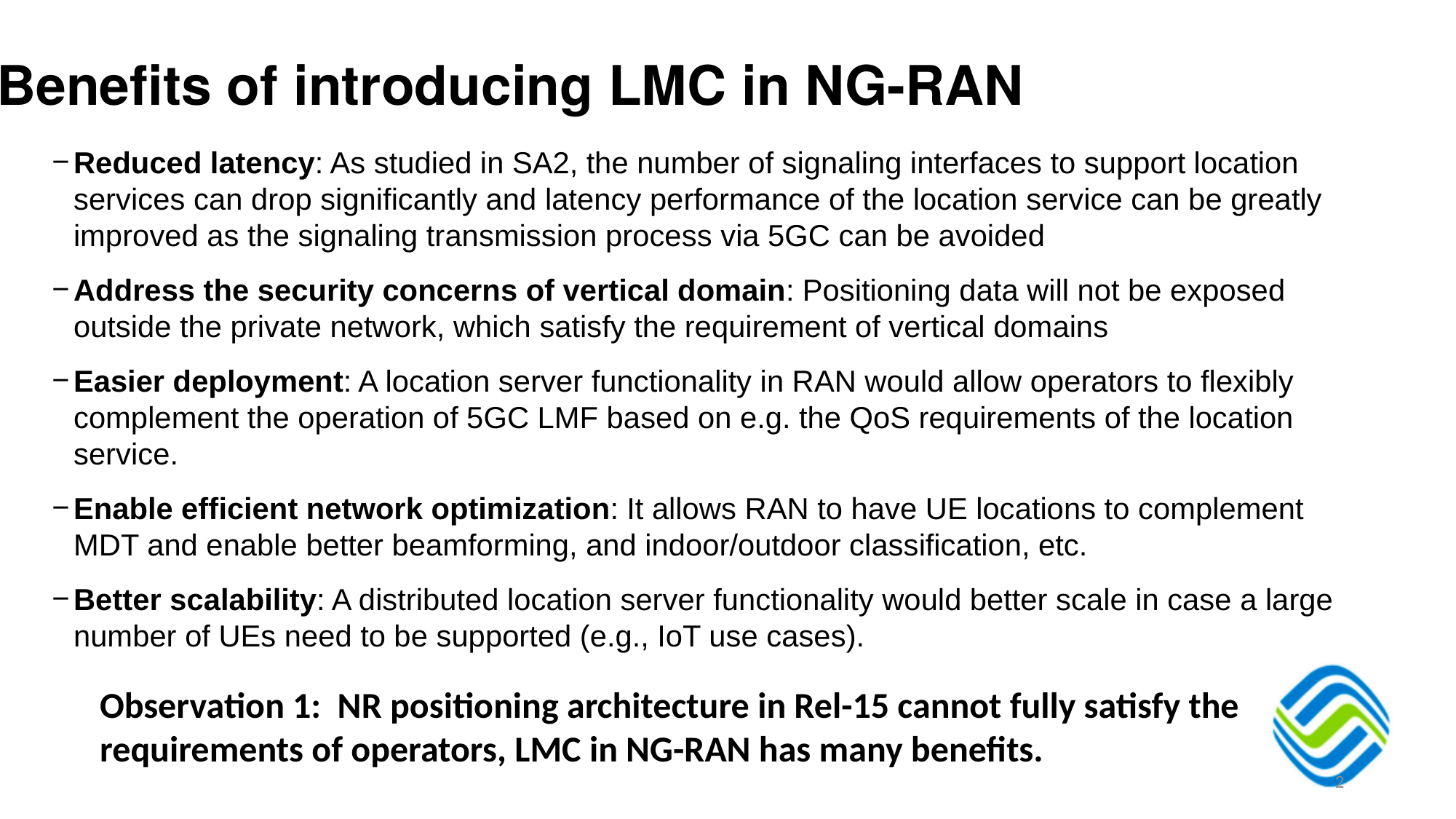

Benefits of introducing LMC in NG-RAN

Reduced latency: As studied in SA2, the number of signaling interfaces to support location services can drop significantly and latency performance of the location service can be greatly improved as the signaling transmission process via 5GC can be avoided
Address the security concerns of vertical domain: Positioning data will not be exposed outside the private network, which satisfy the requirement of vertical domains
Easier deployment: A location server functionality in RAN would allow operators to flexibly complement the operation of 5GC LMF based on e.g. the QoS requirements of the location service.
Enable efficient network optimization: It allows RAN to have UE locations to complement MDT and enable better beamforming, and indoor/outdoor classification, etc.
Better scalability: A distributed location server functionality would better scale in case a large number of UEs need to be supported (e.g., IoT use cases).
Observation 1:  NR positioning architecture in Rel-15 cannot fully satisfy the requirements of operators, LMC in NG-RAN has many benefits.
2